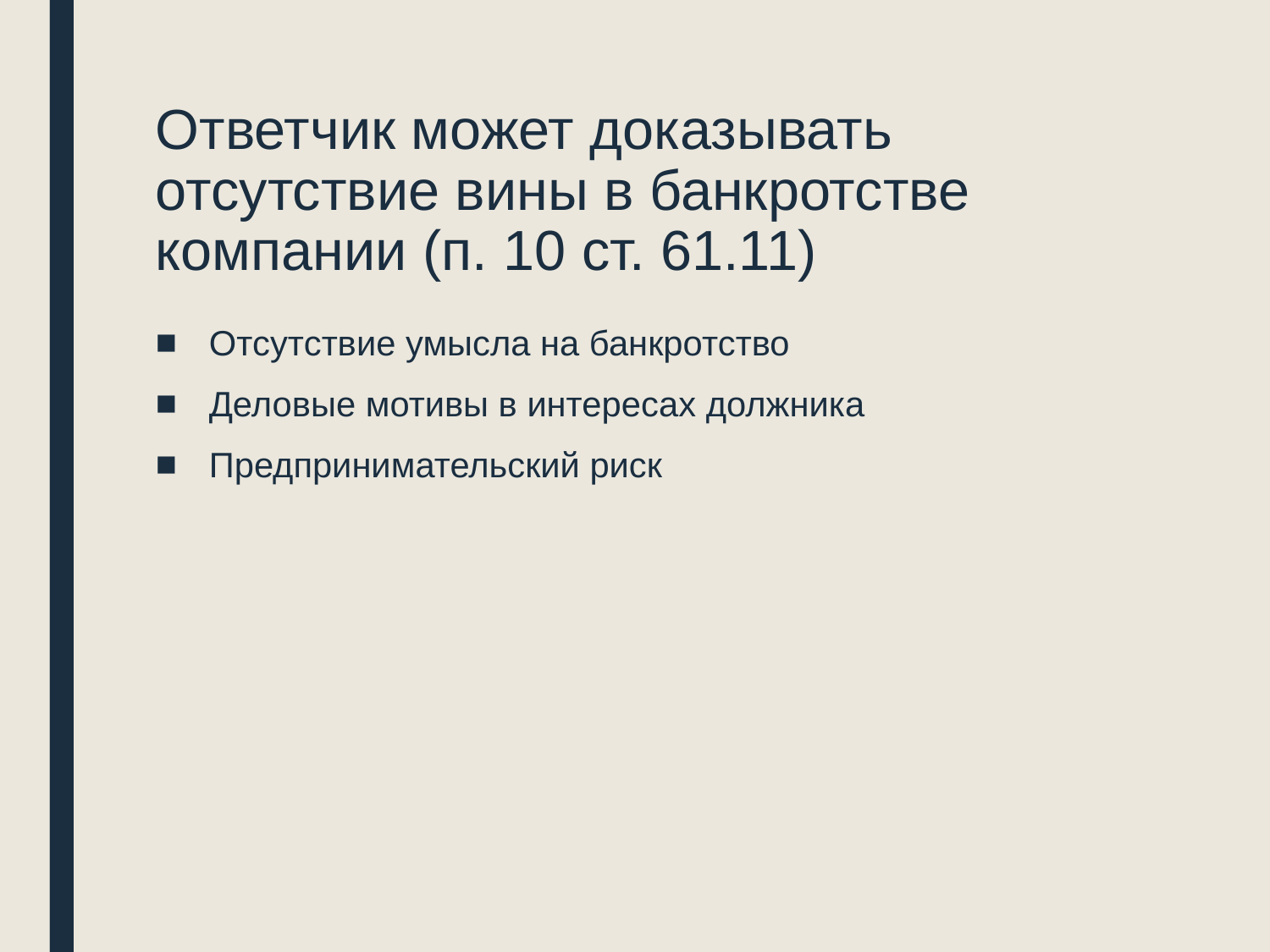

# Ответчик может доказывать отсутствие вины в банкротстве компании (п. 10 ст. 61.11)
Отсутствие умысла на банкротство
Деловые мотивы в интересах должника
Предпринимательский риск